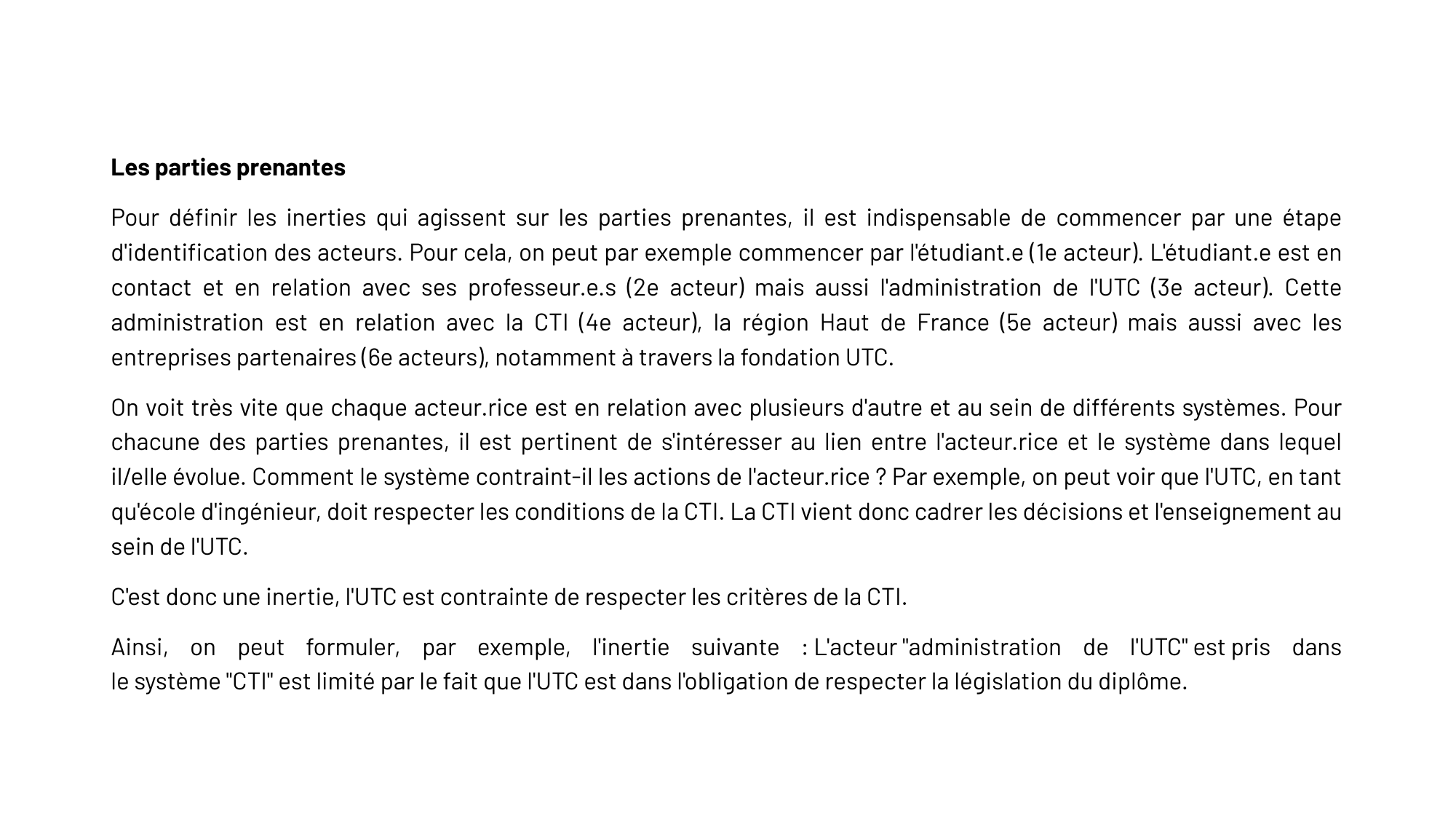

Les parties prenantes
Pour définir les inerties qui agissent sur les parties prenantes, il est indispensable de commencer par une étape d'identification des acteurs. Pour cela, on peut par exemple commencer par l'étudiant.e (1e acteur). L'étudiant.e est en contact et en relation avec ses professeur.e.s (2e acteur) mais aussi l'administration de l'UTC (3e acteur). Cette administration est en relation avec la CTI (4e acteur), la région Haut de France (5e acteur) mais aussi avec les entreprises partenaires (6e acteurs), notamment à travers la fondation UTC.
On voit très vite que chaque acteur.rice est en relation avec plusieurs d'autre et au sein de différents systèmes. Pour chacune des parties prenantes, il est pertinent de s'intéresser au lien entre l'acteur.rice et le système dans lequel il/elle évolue. Comment le système contraint-il les actions de l'acteur.rice ? Par exemple, on peut voir que l'UTC, en tant qu'école d'ingénieur, doit respecter les conditions de la CTI. La CTI vient donc cadrer les décisions et l'enseignement au sein de l'UTC.
C'est donc une inertie, l'UTC est contrainte de respecter les critères de la CTI.
Ainsi, on peut formuler, par exemple, l'inertie suivante : L'acteur "administration de l'UTC" est pris dans le système "CTI" est limité par le fait que l'UTC est dans l'obligation de respecter la législation du diplôme.